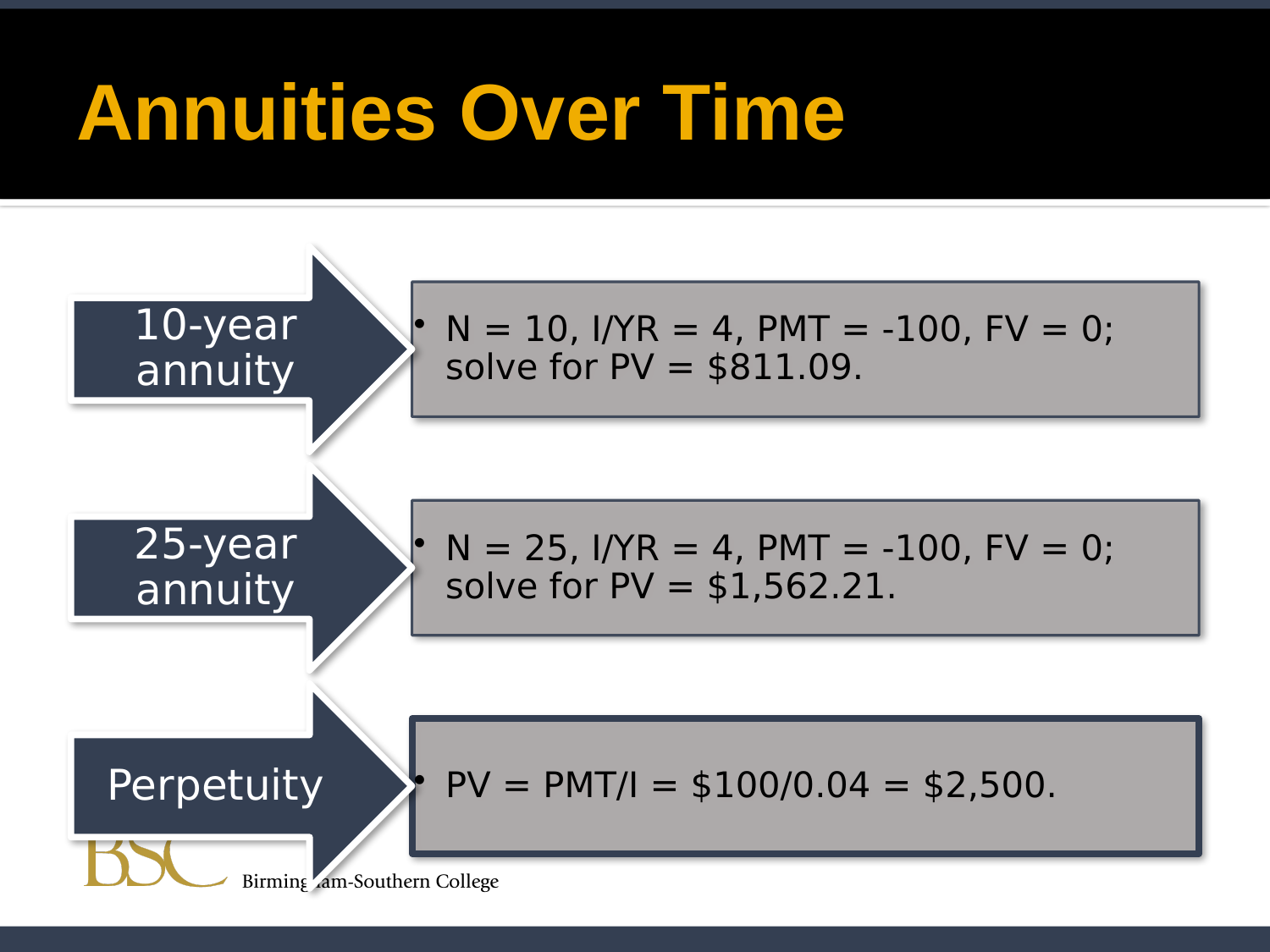

# Annuities Over Time
N = 10, I/YR = 4, PMT = -100, FV = 0; solve for PV = $811.09.
10-year annuity
N = 25, I/YR = 4, PMT = -100, FV = 0; solve for PV = $1,562.21.
25-year annuity
PV = PMT/I = $100/0.04 = $2,500.
Perpetuity